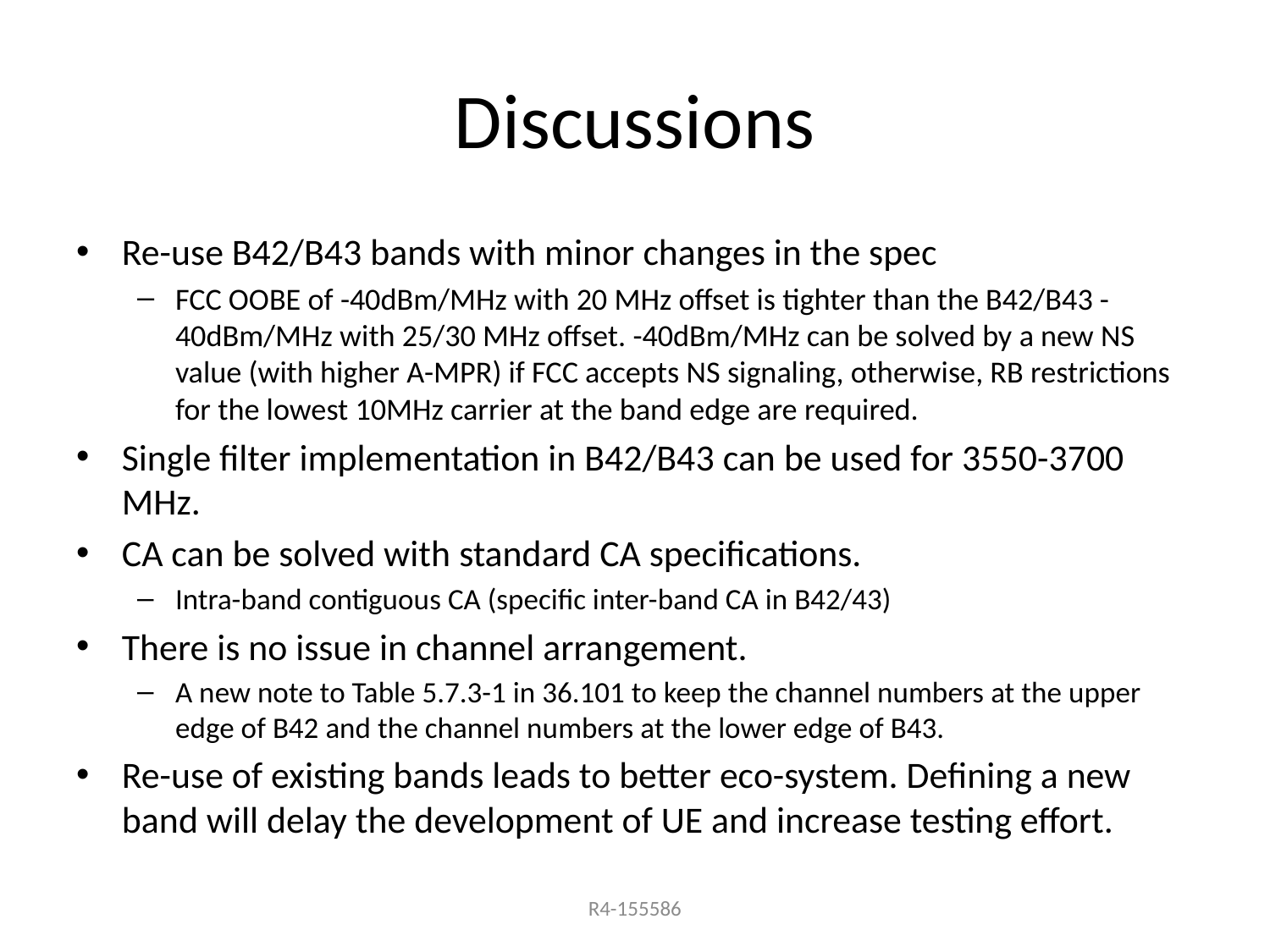

# Discussions
Re-use B42/B43 bands with minor changes in the spec
FCC OOBE of -40dBm/MHz with 20 MHz offset is tighter than the B42/B43 -40dBm/MHz with 25/30 MHz offset. -40dBm/MHz can be solved by a new NS value (with higher A-MPR) if FCC accepts NS signaling, otherwise, RB restrictions for the lowest 10MHz carrier at the band edge are required.
Single filter implementation in B42/B43 can be used for 3550-3700 MHz.
CA can be solved with standard CA specifications.
Intra-band contiguous CA (specific inter-band CA in B42/43)
There is no issue in channel arrangement.
A new note to Table 5.7.3-1 in 36.101 to keep the channel numbers at the upper edge of B42 and the channel numbers at the lower edge of B43.
Re-use of existing bands leads to better eco-system. Defining a new band will delay the development of UE and increase testing effort.
R4-155586